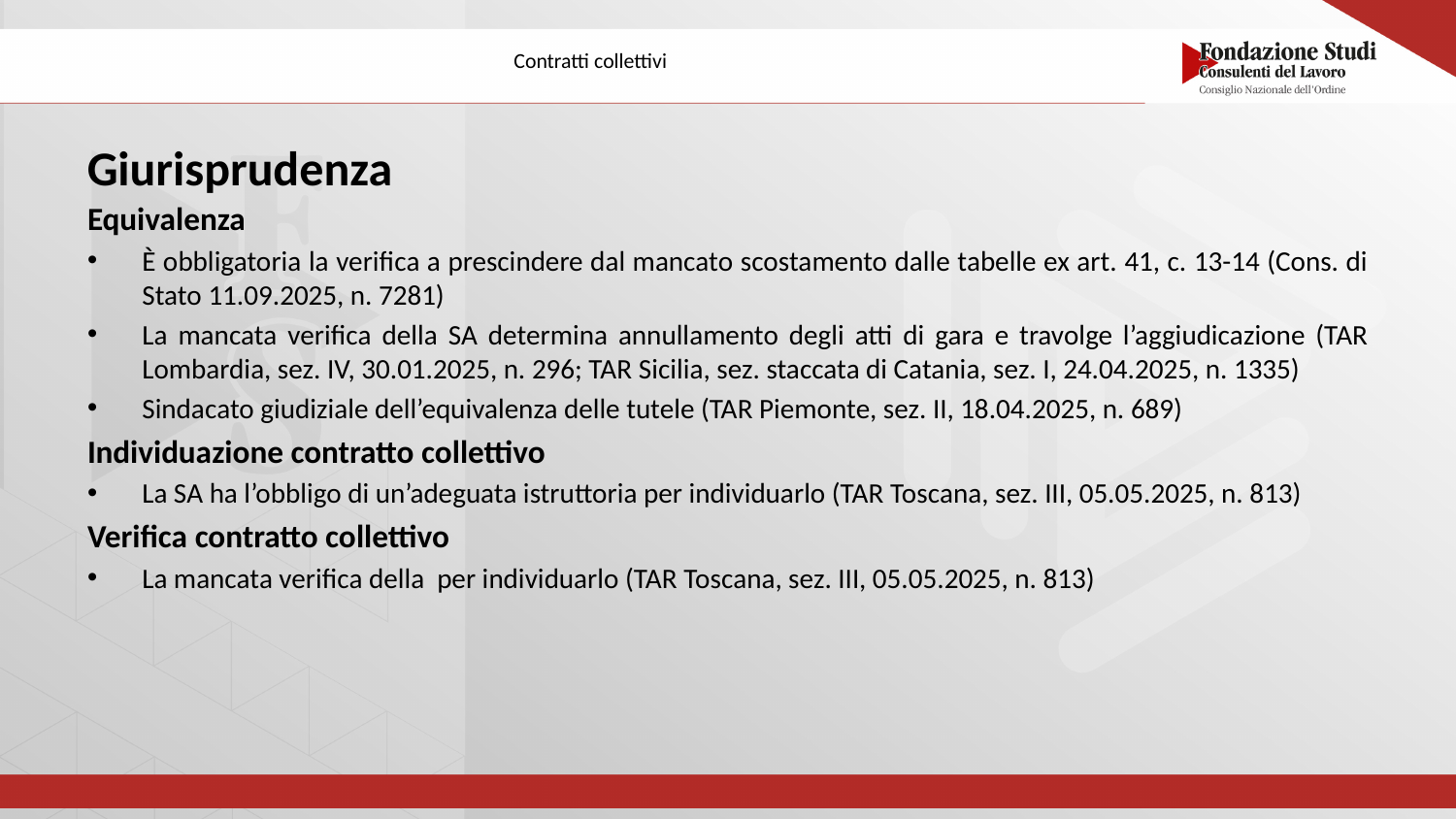

# Contratti collettivi
Giurisprudenza
Equivalenza
È obbligatoria la verifica a prescindere dal mancato scostamento dalle tabelle ex art. 41, c. 13-14 (Cons. di Stato 11.09.2025, n. 7281)
La mancata verifica della SA determina annullamento degli atti di gara e travolge l’aggiudicazione (TAR Lombardia, sez. IV, 30.01.2025, n. 296; TAR Sicilia, sez. staccata di Catania, sez. I, 24.04.2025, n. 1335)
Sindacato giudiziale dell’equivalenza delle tutele (TAR Piemonte, sez. II, 18.04.2025, n. 689)
Individuazione contratto collettivo
La SA ha l’obbligo di un’adeguata istruttoria per individuarlo (TAR Toscana, sez. III, 05.05.2025, n. 813)
Verifica contratto collettivo
La mancata verifica della  per individuarlo (TAR Toscana, sez. III, 05.05.2025, n. 813)